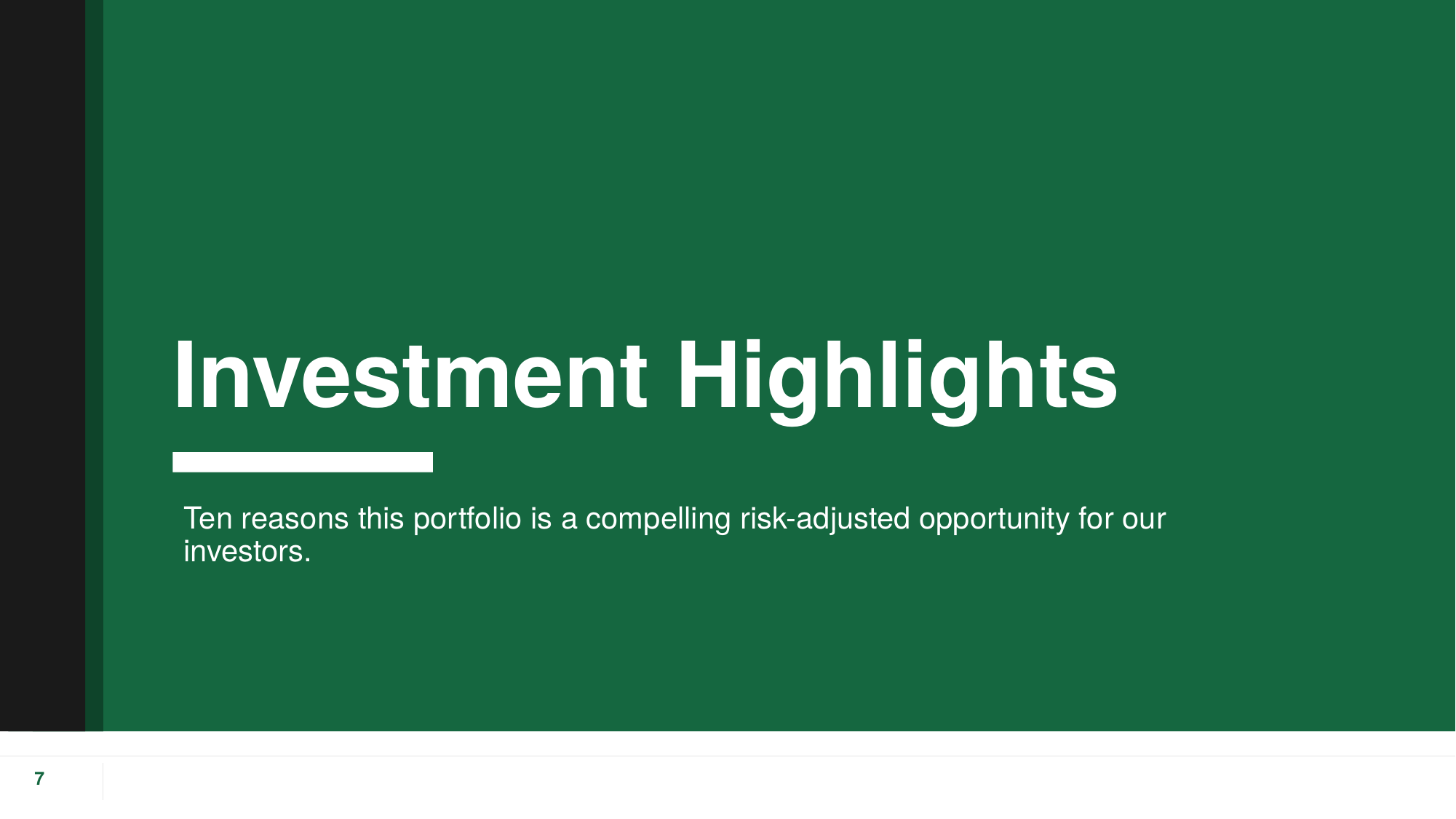

# Investment Highlights
Ten reasons this portfolio is a compelling risk-adjusted opportunity for our investors.
7